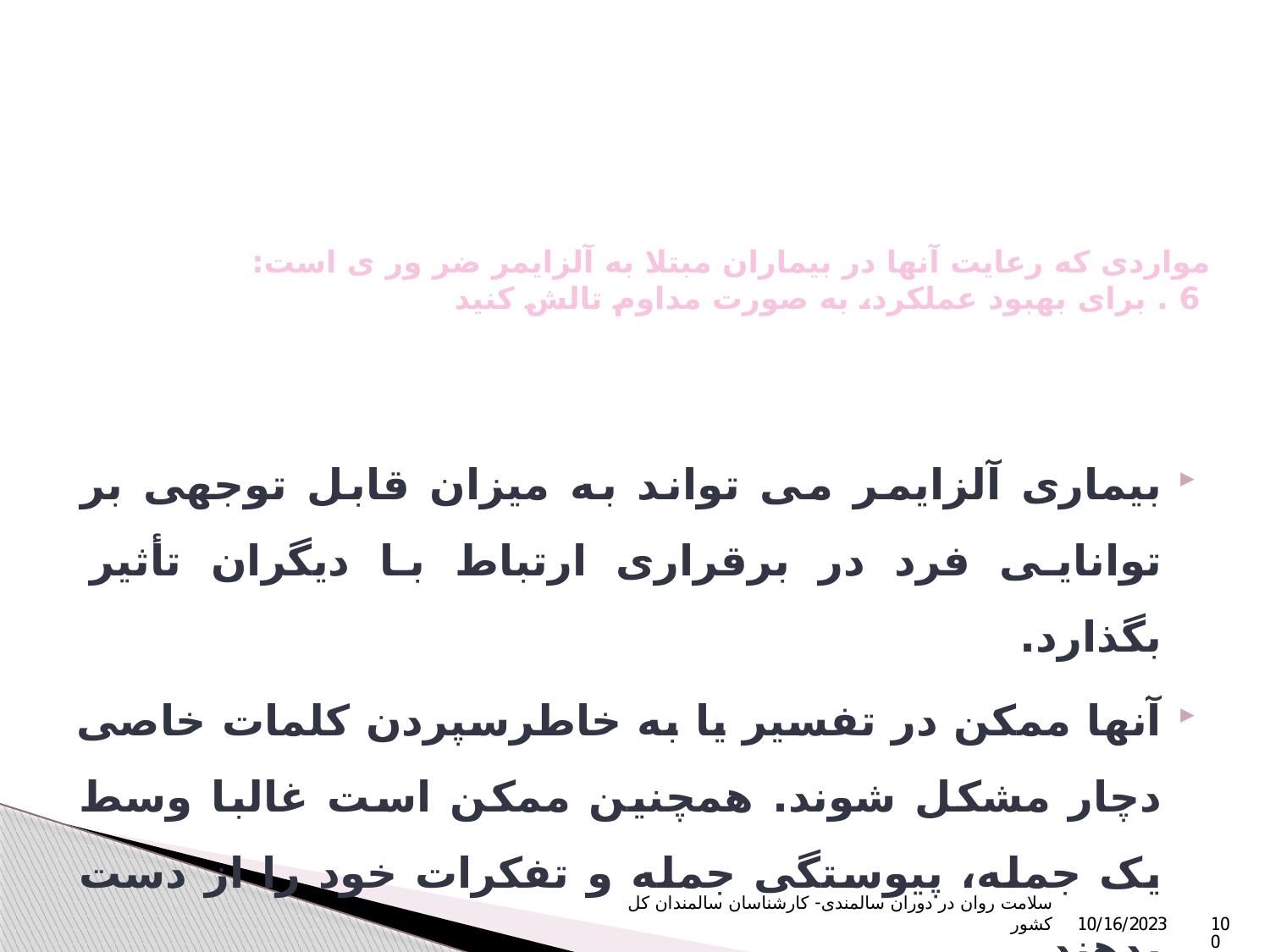

# مواردی که رعایت آنها در بیماران مبتلا به آلزایمر ضر ور ی است: 6 . برای بهبود عملکرد، به صورت مداوم تالش کنید
بیماری آلزایمر می تواند به میزان قابل توجهی بر توانایی فرد در برقراری ارتباط با دیگران تأثیر بگذارد.
آنها ممکن در تفسیر یا به خاطرسپردن کلمات خاصی دچار مشکل شوند. همچنین ممکن است غالبا وسط یک جمله، پیوستگی جمله و تفکرات خود را از دست بدهند.

سلامت روان در دوران سالمندی- کارشناسان سالمندان کل کشور
10/16/2023
100